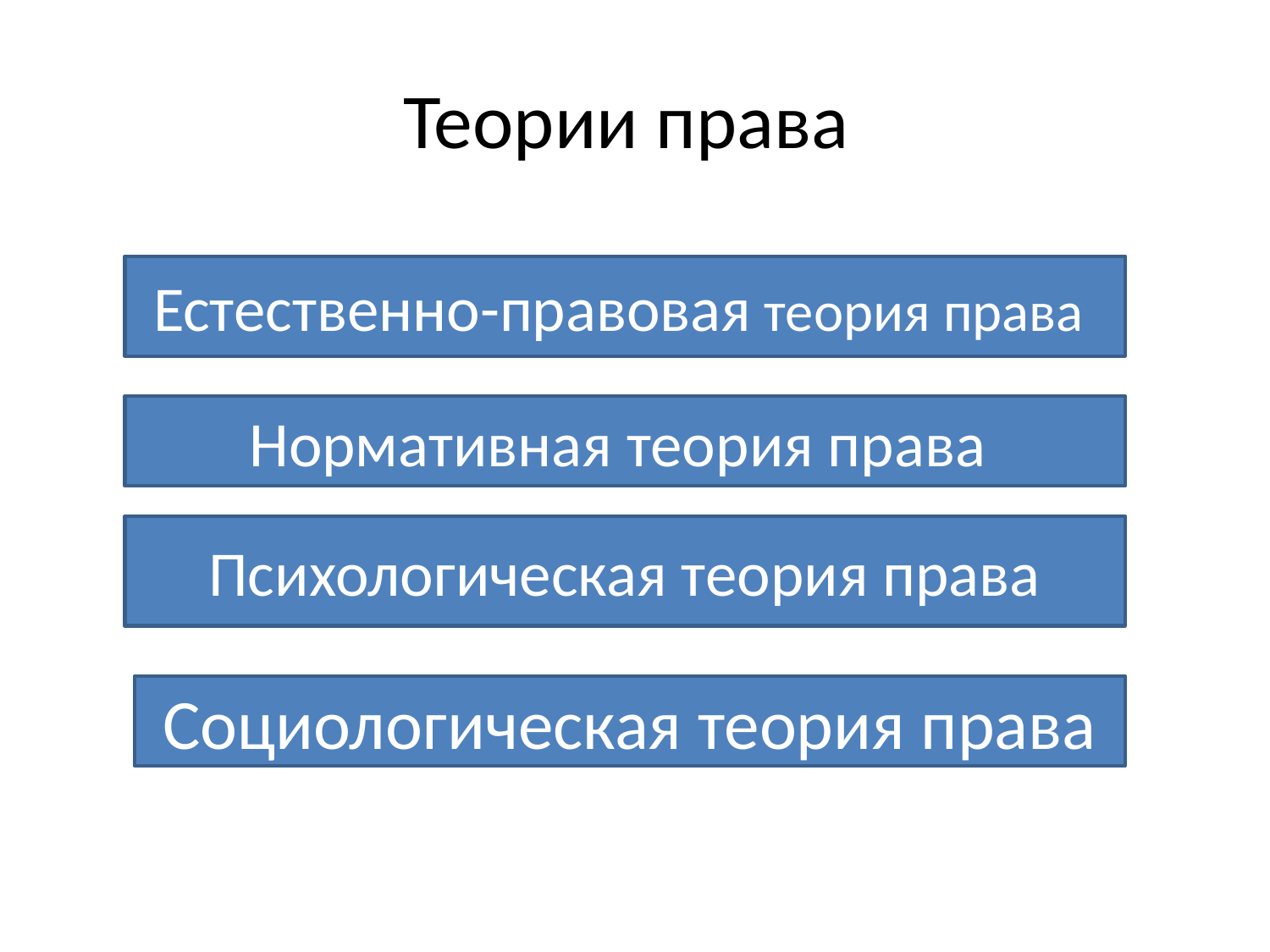

# Теории права

Естественно-правовая теория права
Нормативная теория права
Психологическая теория права
Социологическая теория права